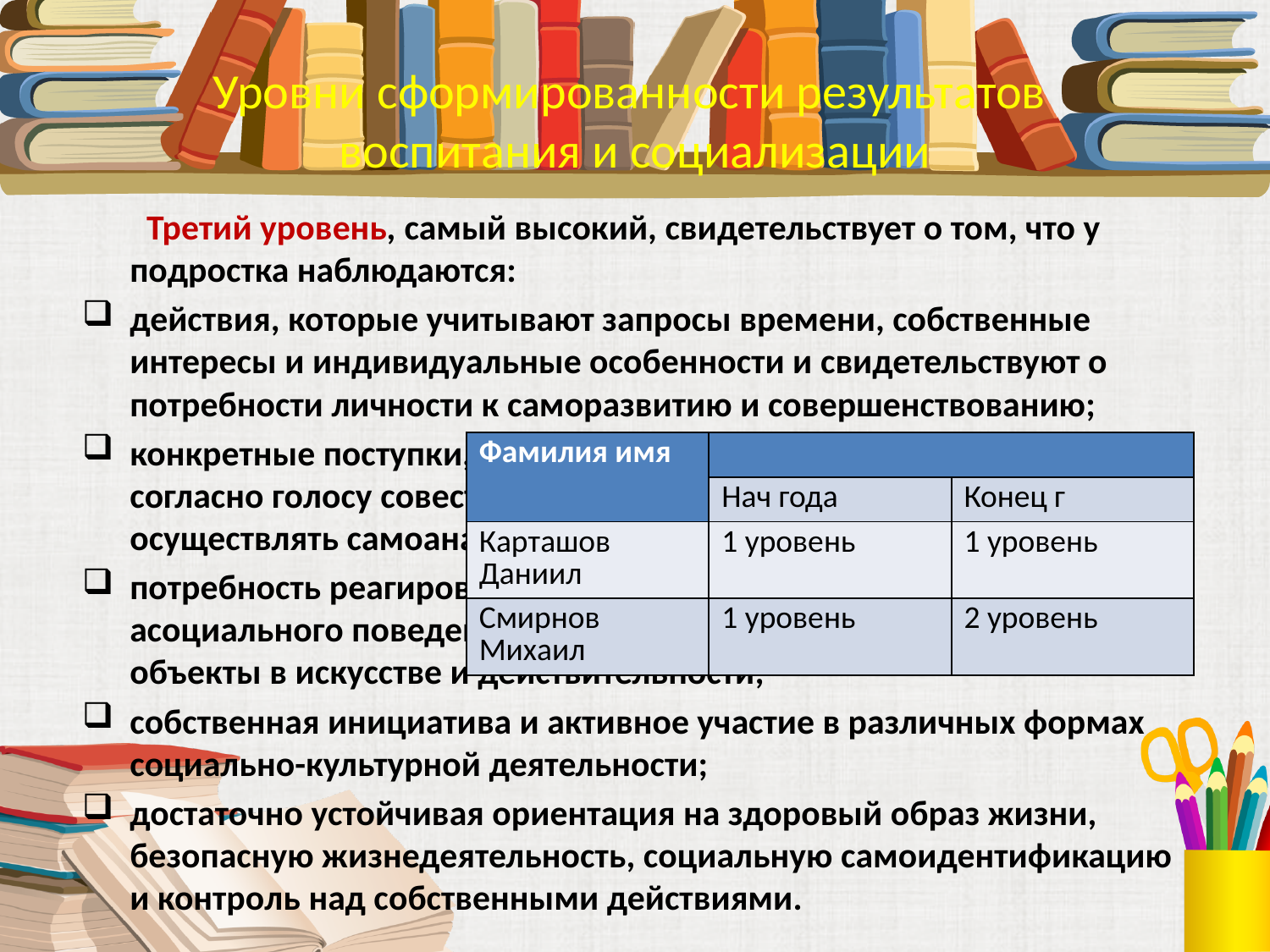

Уровни сформированности результатов
воспитания и социализации
        Третий уровень, самый высокий, свидетельствует о том, что у подростка наблюдаются:
действия, которые учитывают запросы времени, собственные интересы и индивидуальные особенности и свидетельствуют о потребности личности к саморазвитию и совершенствованию;
конкретные поступки, предполагающие нравственный выбор согласно голосу совести, моральным законам, этикетным нормам и осуществлять самоанализ собственных поступков и действий;
потребность реагировать на явления безответственного, асоциального поведения окружающих, оценивать эстетические объекты в искусстве и действительности;
собственная инициатива и активное участие в различных формах социально-культурной деятельности;
достаточно устойчивая ориентация на здоровый образ жизни, безопасную жизнедеятельность, социальную самоидентификацию и контроль над собственными действиями.

| Фамилия имя |  |  |
| --- | --- | --- |
|  | Нач года | Конец г |
| Карташов Даниил | 1 уровень | 1 уровень |
| Смирнов Михаил | 1 уровень | 2 уровень |